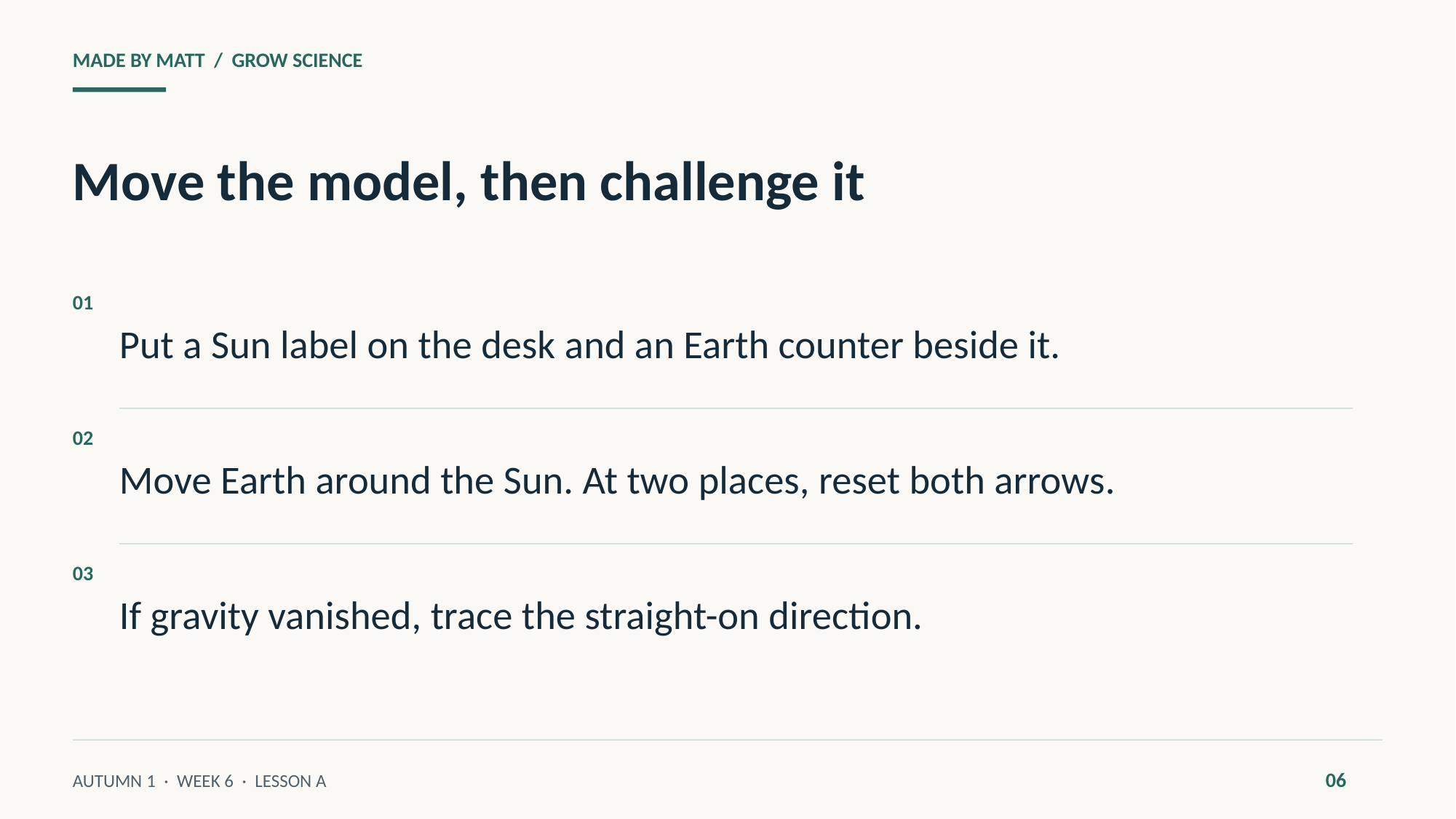

MADE BY MATT  /  GROW SCIENCE

Move the model, then challenge it
Put a Sun label on the desk and an Earth counter beside it.
01

Move Earth around the Sun. At two places, reset both arrows.
02

If gravity vanished, trace the straight-on direction.
03

06
AUTUMN 1  ·  WEEK 6  ·  LESSON A